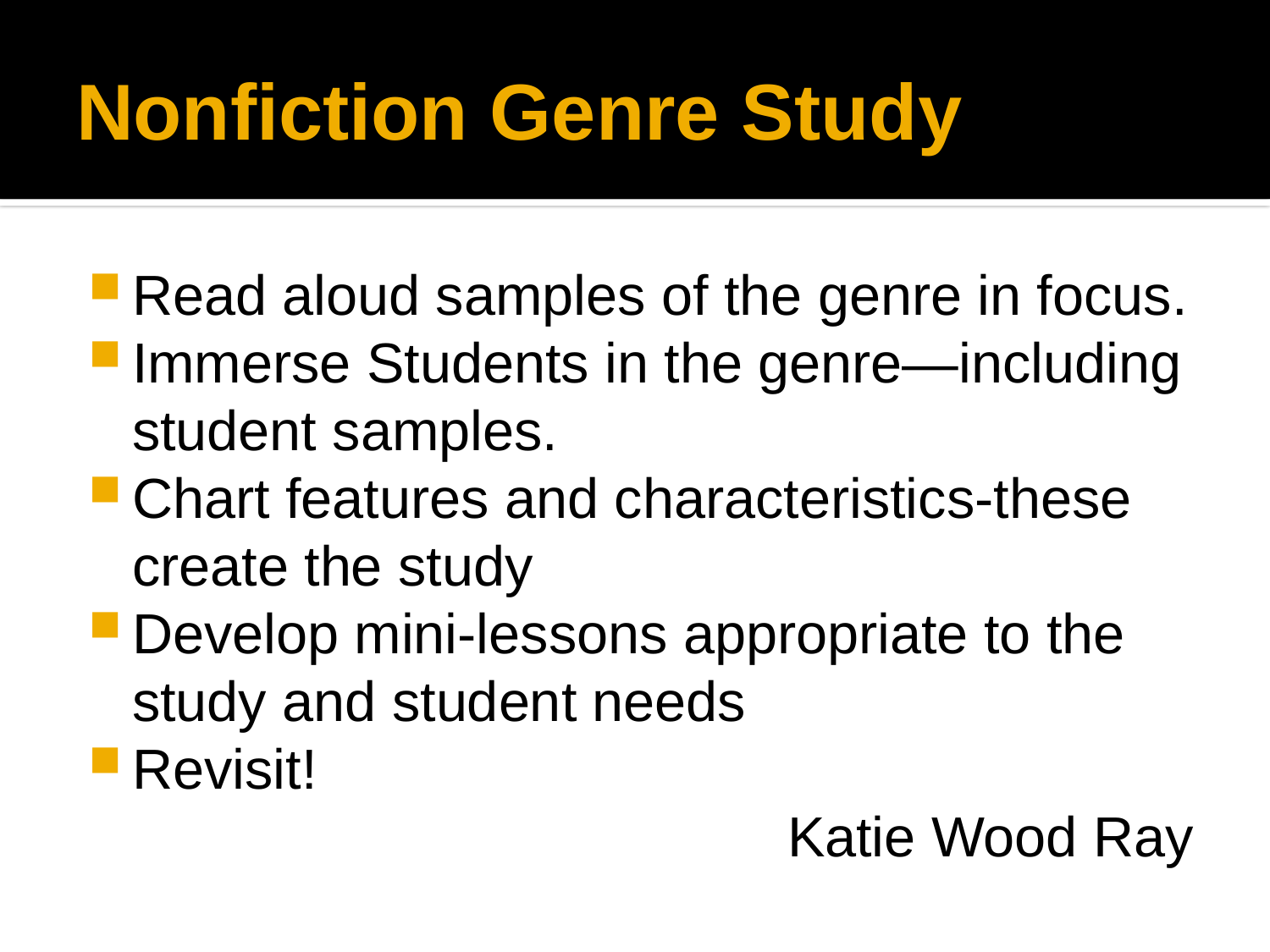

# Nonfiction Genre Study
Read aloud samples of the genre in focus.
Immerse Students in the genre—including student samples.
Chart features and characteristics-these create the study
Develop mini-lessons appropriate to the study and student needs
Revisit!
Katie Wood Ray